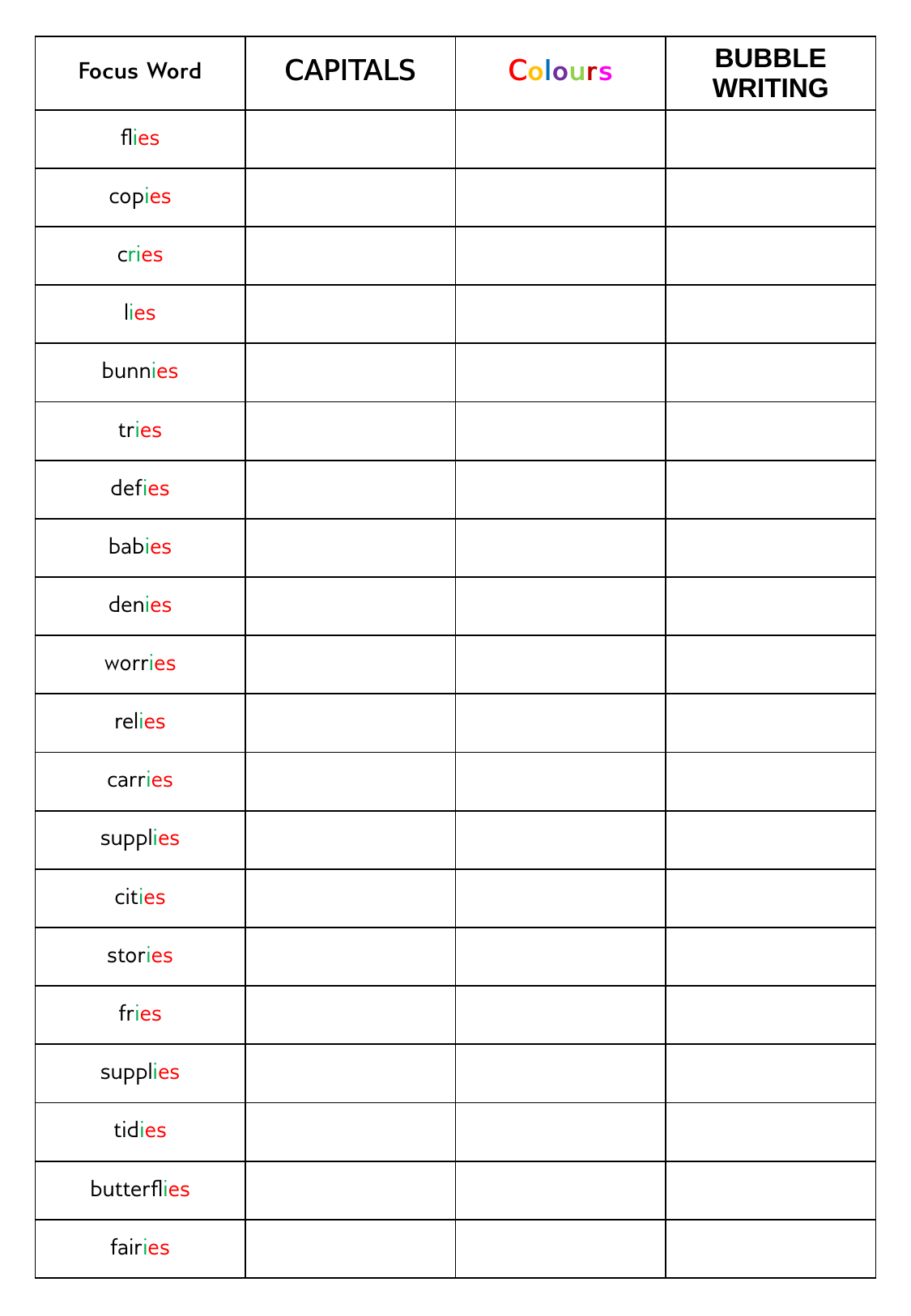

| Focus Word | CAPITALS | Colours | BUBBLE WRITING |
| --- | --- | --- | --- |
| flies |  |  |  |
| copies |  |  |  |
| cries |  |  |  |
| lies |  |  |  |
| bunnies |  |  |  |
| tries |  |  |  |
| defies |  |  |  |
| babies |  |  |  |
| denies |  |  |  |
| worries |  |  |  |
| relies |  |  |  |
| carries |  |  |  |
| supplies |  |  |  |
| cities |  |  |  |
| stories |  |  |  |
| fries |  |  |  |
| supplies |  |  |  |
| tidies |  |  |  |
| butterflies |  |  |  |
| fairies |  |  |  |